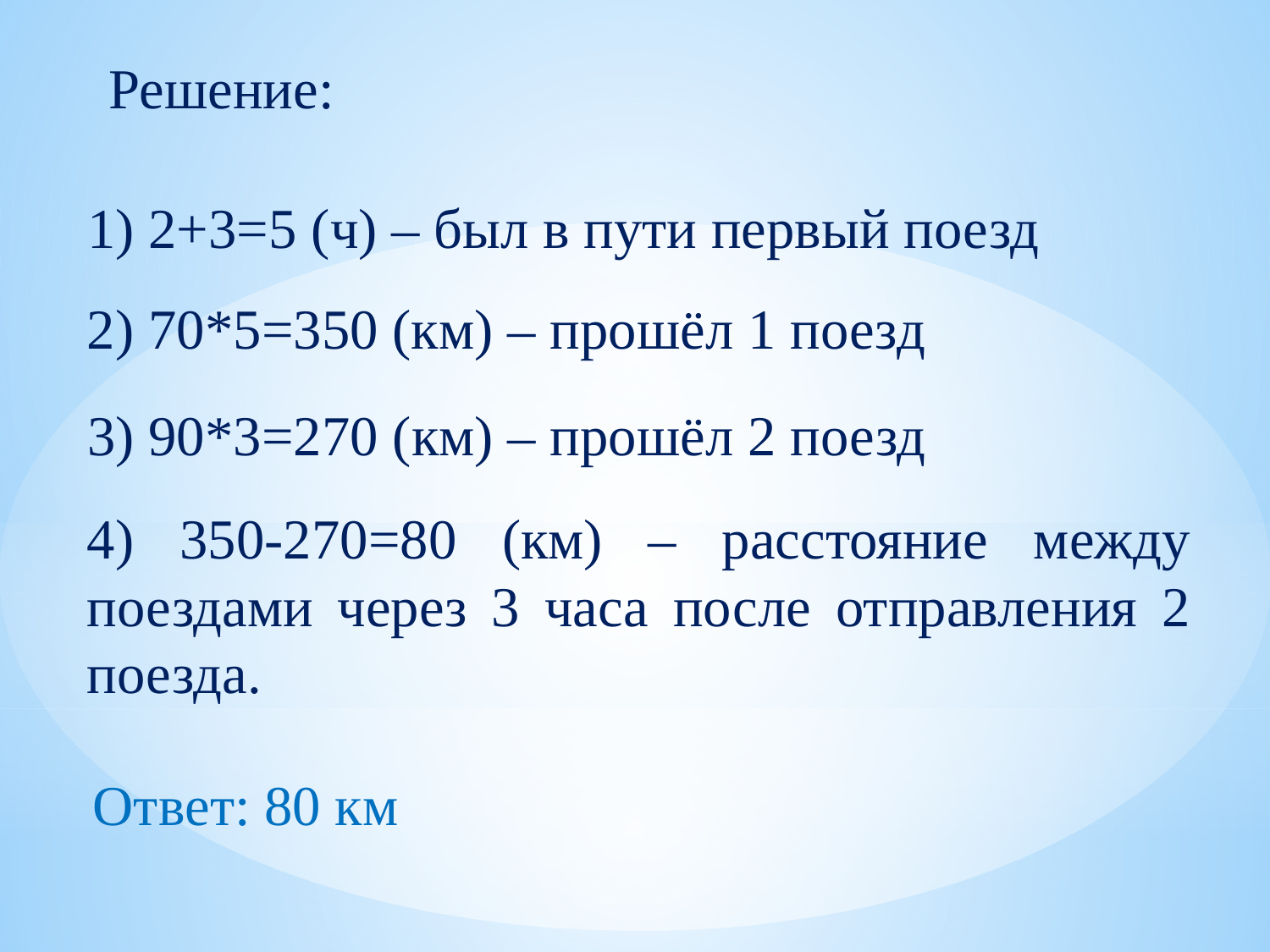

Решение:
1) 2+3=5 (ч) – был в пути первый поезд
2) 70*5=350 (км) – прошёл 1 поезд
3) 90*3=270 (км) – прошёл 2 поезд
4) 350-270=80 (км) – расстояние между поездами через 3 часа после отправления 2 поезда.
Ответ: 80 км